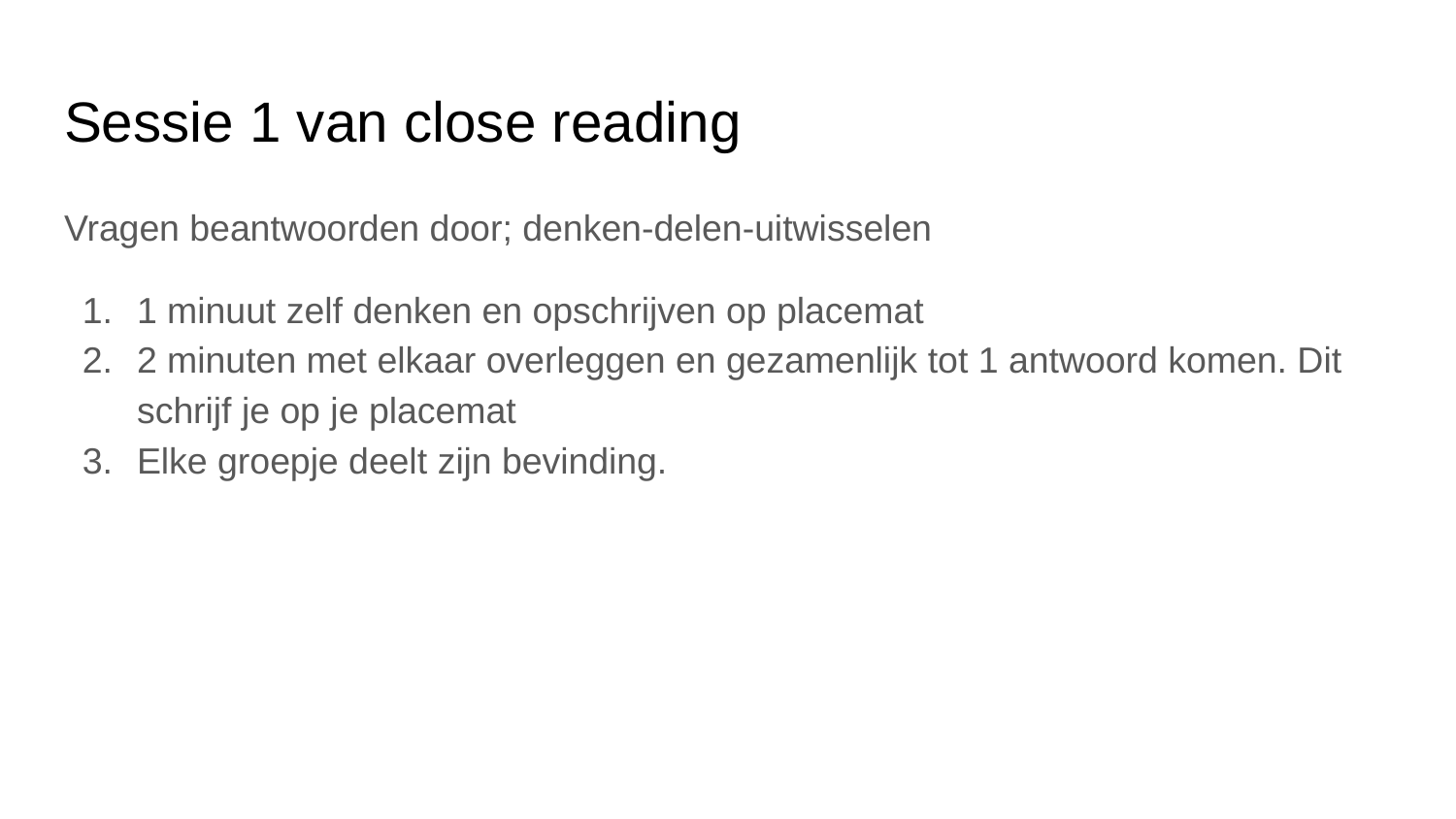

# Sessie 1 van close reading
Vragen beantwoorden door; denken-delen-uitwisselen
1 minuut zelf denken en opschrijven op placemat
2 minuten met elkaar overleggen en gezamenlijk tot 1 antwoord komen. Dit schrijf je op je placemat
Elke groepje deelt zijn bevinding.